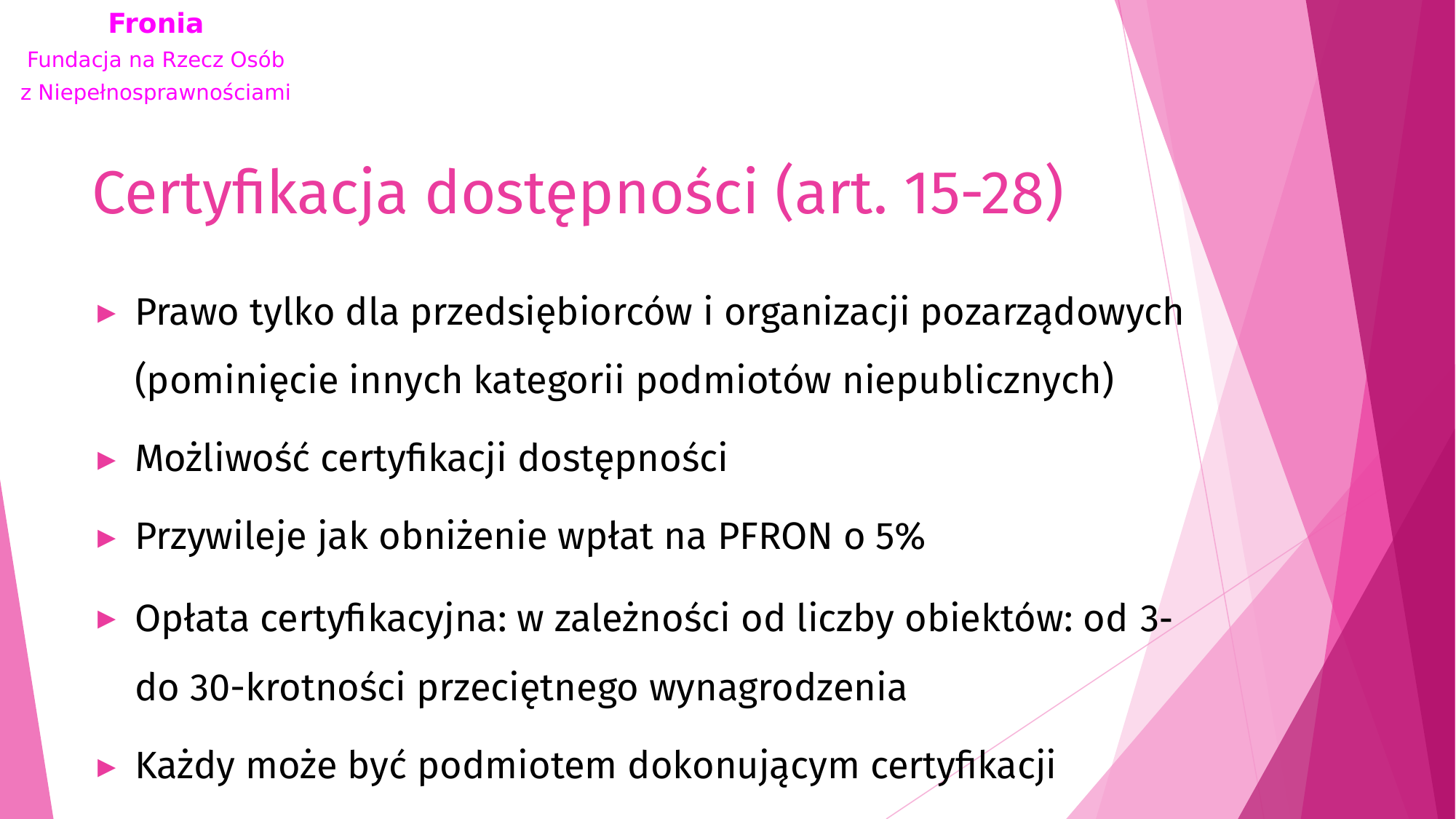

# Certyfikacja dostępności (art. 15-28)
Prawo tylko dla przedsiębiorców i organizacji pozarządowych (pominięcie innych kategorii podmiotów niepublicznych)
Możliwość certyfikacji dostępności
Przywileje jak obniżenie wpłat na PFRON o 5%
Opłata certyfikacyjna: w zależności od liczby obiektów: od 3‑ do 30-krotności przeciętnego wynagrodzenia
Każdy może być podmiotem dokonującym certyfikacji